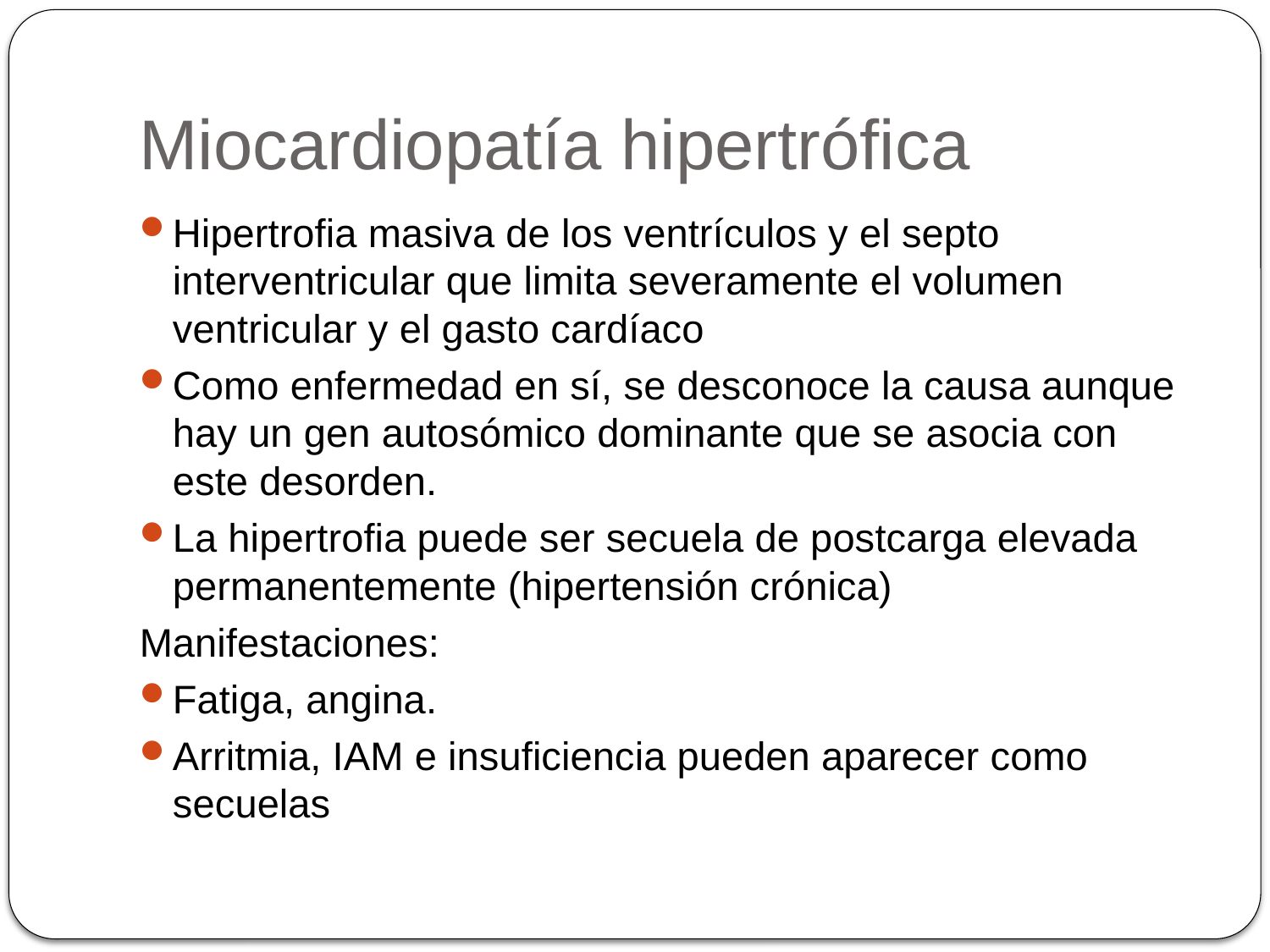

# Miocardiopatía hipertrófica
Hipertrofia masiva de los ventrículos y el septo interventricular que limita severamente el volumen ventricular y el gasto cardíaco
Como enfermedad en sí, se desconoce la causa aunque hay un gen autosómico dominante que se asocia con este desorden.
La hipertrofia puede ser secuela de postcarga elevada permanentemente (hipertensión crónica)
Manifestaciones:
Fatiga, angina.
Arritmia, IAM e insuficiencia pueden aparecer como secuelas